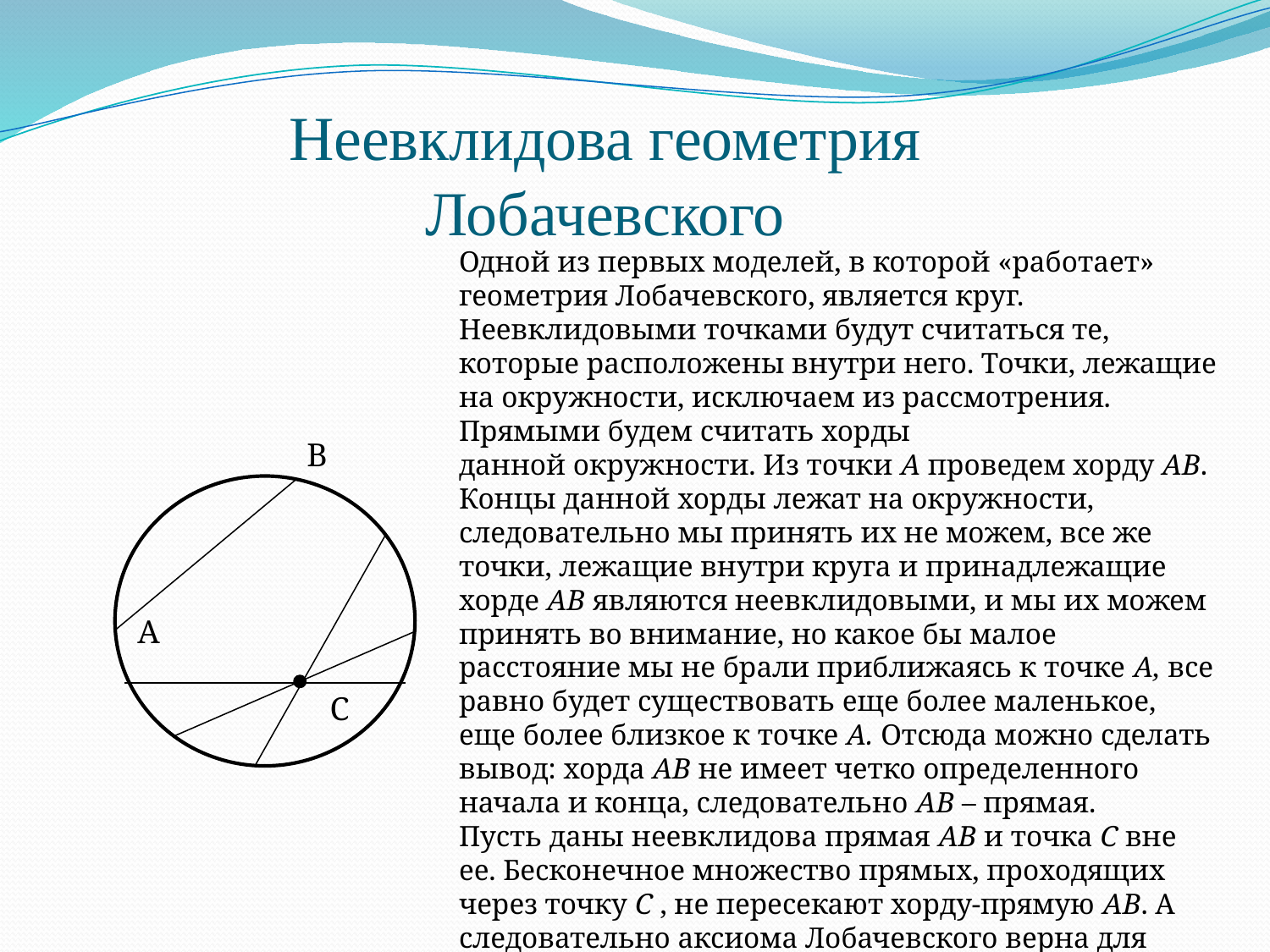

# Неевклидова геометрия Лобачевского
Одной из первых моделей, в которой «работает» геометрия Лобачевского, является круг. Неевклидовыми точками будут считаться те, которые расположены внутри него. Точки, лежащие на окружности, исключаем из рассмотрения. Прямыми будем считать хорды
данной окружности. Из точки A проведем хорду AB. Концы данной хорды лежат на окружности, следовательно мы принять их не можем, все же точки, лежащие внутри круга и принадлежащие хорде AB являются неевклидовыми, и мы их можем принять во внимание, но какое бы малое расстояние мы не брали приближаясь к точке A, все равно будет существовать еще более маленькое, еще более близкое к точке A. Отсюда можно сделать вывод: хорда AB не имеет четко определенного начала и конца, следовательно AB – прямая.
Пусть даны неевклидова прямая AB и точка C вне ее. Бесконечное множество прямых, проходящих через точку C , не пересекают хорду-прямую AB. А следовательно аксиома Лобачевского верна для этой модели:

B

A

C